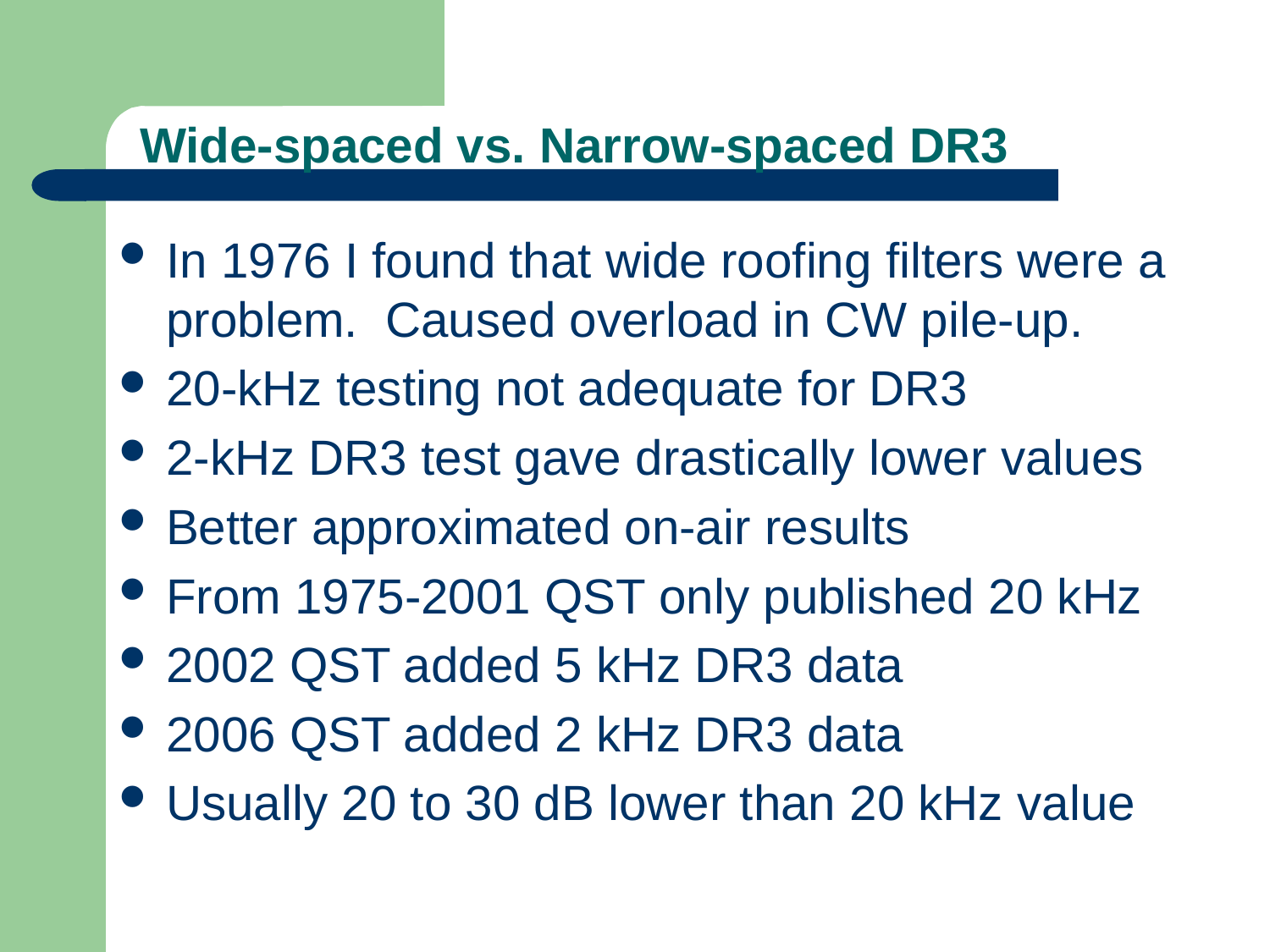

# Wide-spaced vs. Narrow-spaced DR3
In 1976 I found that wide roofing filters were a problem.  Caused overload in CW pile-up.
20-kHz testing not adequate for DR3
2-kHz DR3 test gave drastically lower values
Better approximated on-air results
From 1975-2001 QST only published 20 kHz
2002 QST added 5 kHz DR3 data
2006 QST added 2 kHz DR3 data
Usually 20 to 30 dB lower than 20 kHz value